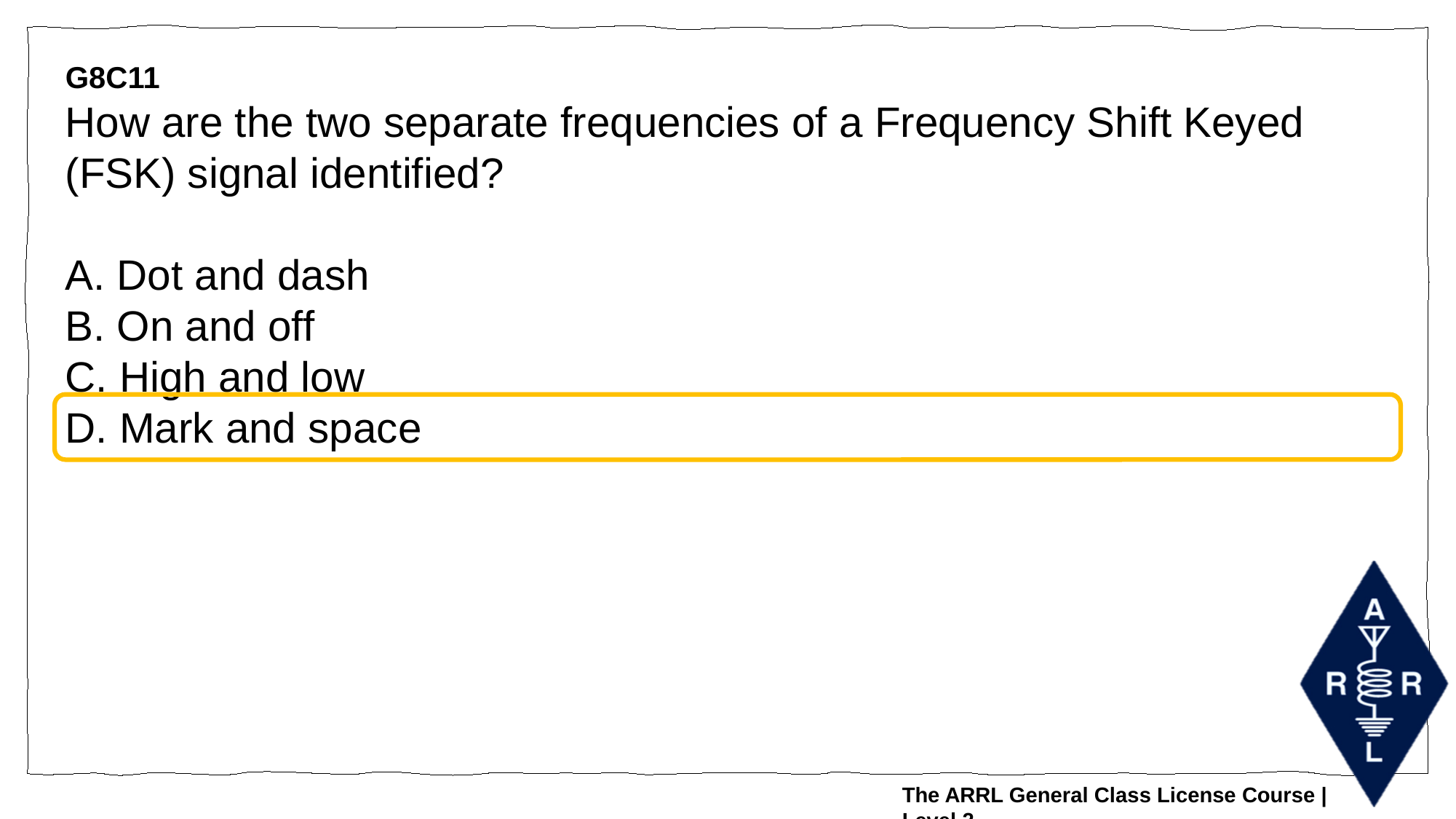

G8C11
How are the two separate frequencies of a Frequency Shift Keyed (FSK) signal identified?

A. Dot and dash
B. On and off
C. High and low
D. Mark and space